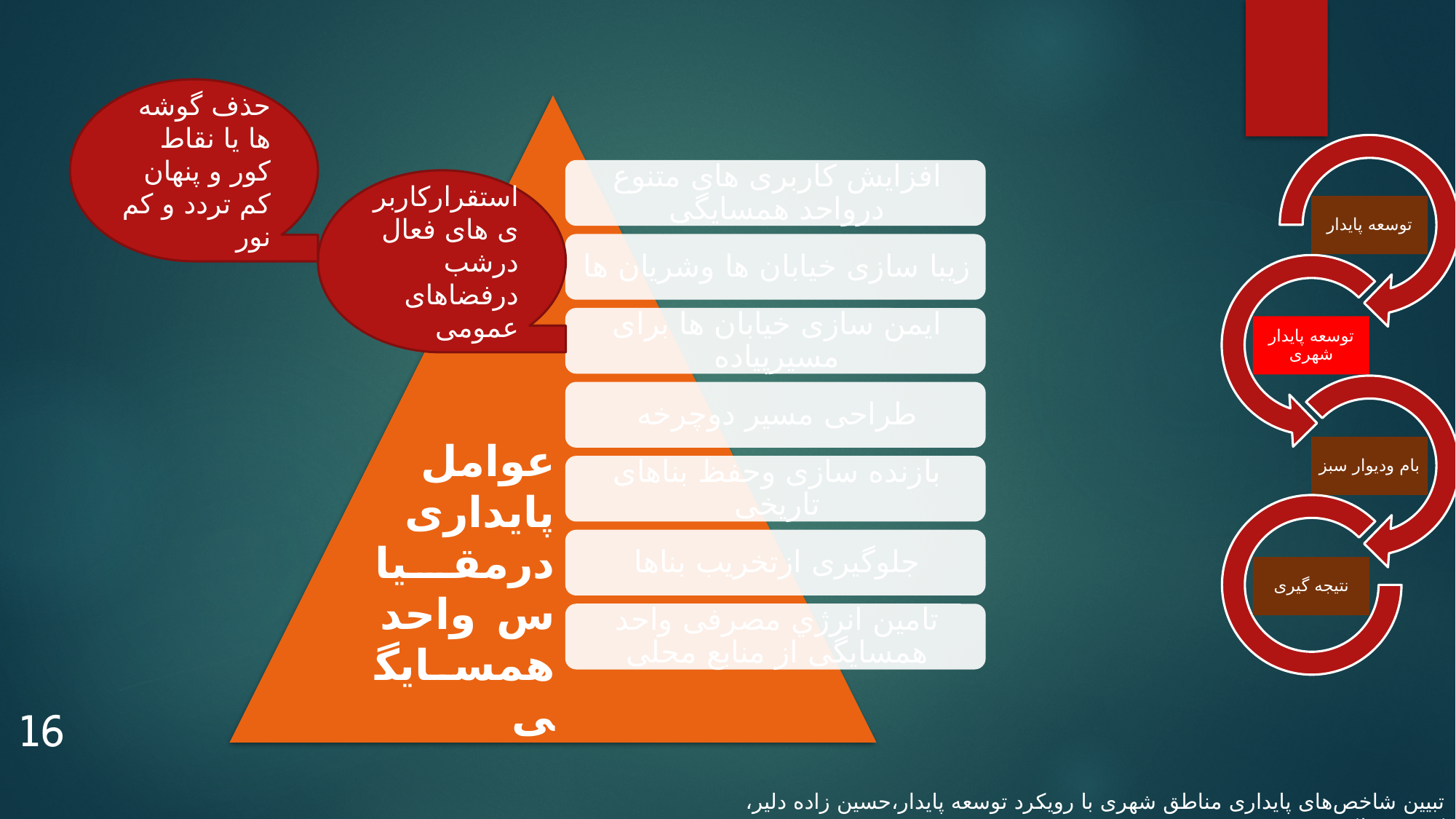

حذف گوشه ها یا نقاط کور و پنهان کم تردد و کم نور
افزایش کاربری های متنوع درواحد همسایگی
زیبا سازی خیابان ها وشریان ها
ایمن سازی خیابان ها برای مسیرپیاده
طراحی مسیر دوچرخه
بازنده سازی وحفظ بناهای تاریخی
جلوگیری ازتخریب بناها
تامین انرژي مصرفی واحد همسایگی از منابع محلی
توسعه پایدار
توسعه پایدار شهری
بام ودیوار سبز
نتیجه گیری
استقرارکاربری های فعال درشب درفضاهای عمومی
عوامل پایداری درمقیاس واحد همسایگی
16
تبیین شاخص‌های پایداری مناطق شهری با رویکرد توسعه پایدار،حسین زاده دلیر، کریم و ملکی، سعید